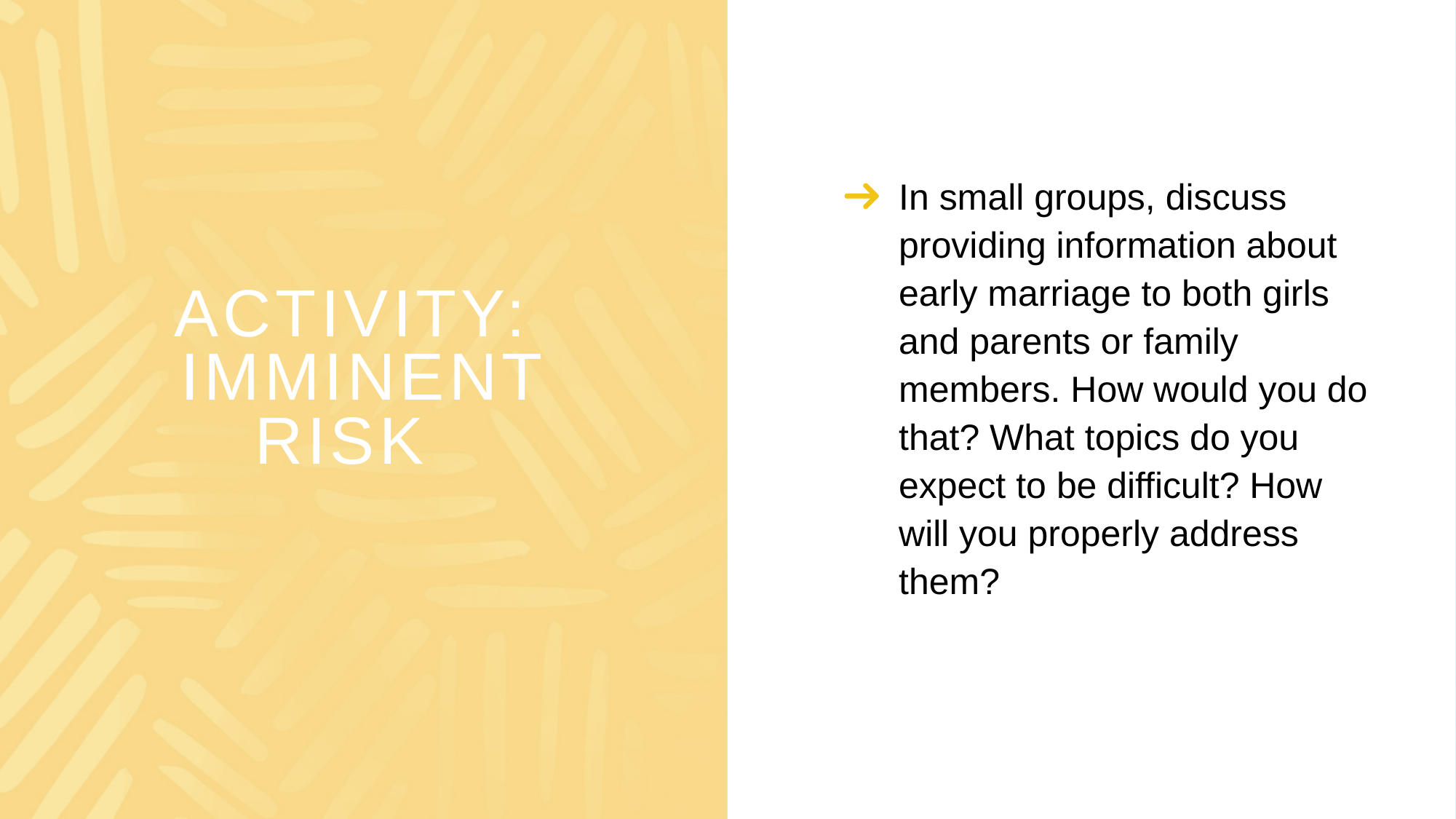

In small groups, discuss providing information about early marriage to both girls and parents or family members. How would you do that? What topics do you expect to be difficult? How will you properly address them?

# Activity: Imminent risk